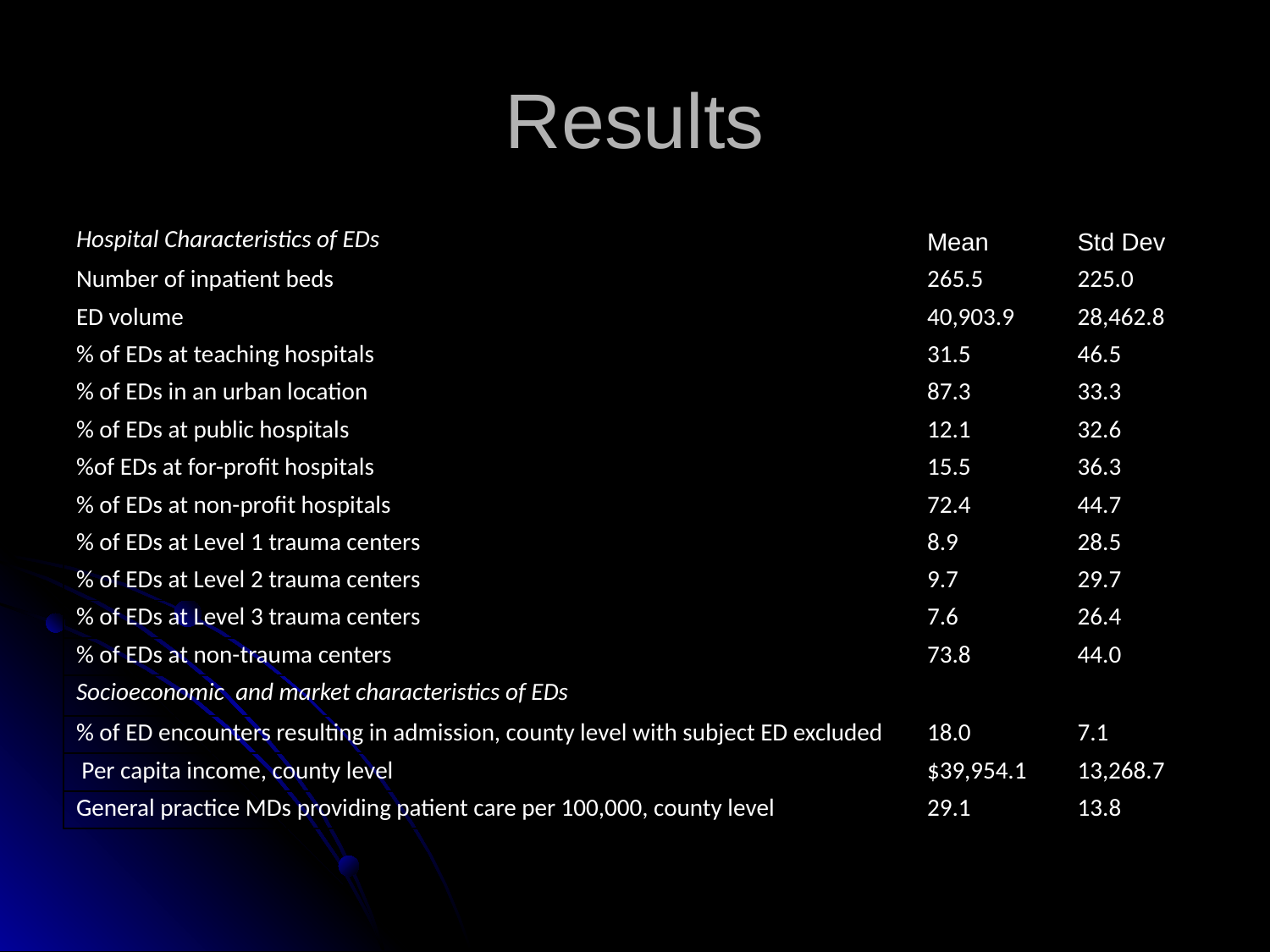

# Results
| Hospital Characteristics of EDs | Mean | Std Dev |
| --- | --- | --- |
| Number of inpatient beds | 265.5 | 225.0 |
| ED volume | 40,903.9 | 28,462.8 |
| % of EDs at teaching hospitals | 31.5 | 46.5 |
| % of EDs in an urban location | 87.3 | 33.3 |
| % of EDs at public hospitals | 12.1 | 32.6 |
| %of EDs at for-profit hospitals | 15.5 | 36.3 |
| % of EDs at non-profit hospitals | 72.4 | 44.7 |
| % of EDs at Level 1 trauma centers | 8.9 | 28.5 |
| % of EDs at Level 2 trauma centers | 9.7 | 29.7 |
| % of EDs at Level 3 trauma centers | 7.6 | 26.4 |
| % of EDs at non-trauma centers | 73.8 | 44.0 |
| Socioeconomic and market characteristics of EDs |  |  |
| % of ED encounters resulting in admission, county level with subject ED excluded | 18.0 | 7.1 |
| Per capita income, county level | $39,954.1 | 13,268.7 |
| General practice MDs providing patient care per 100,000, county level | 29.1 | 13.8 |